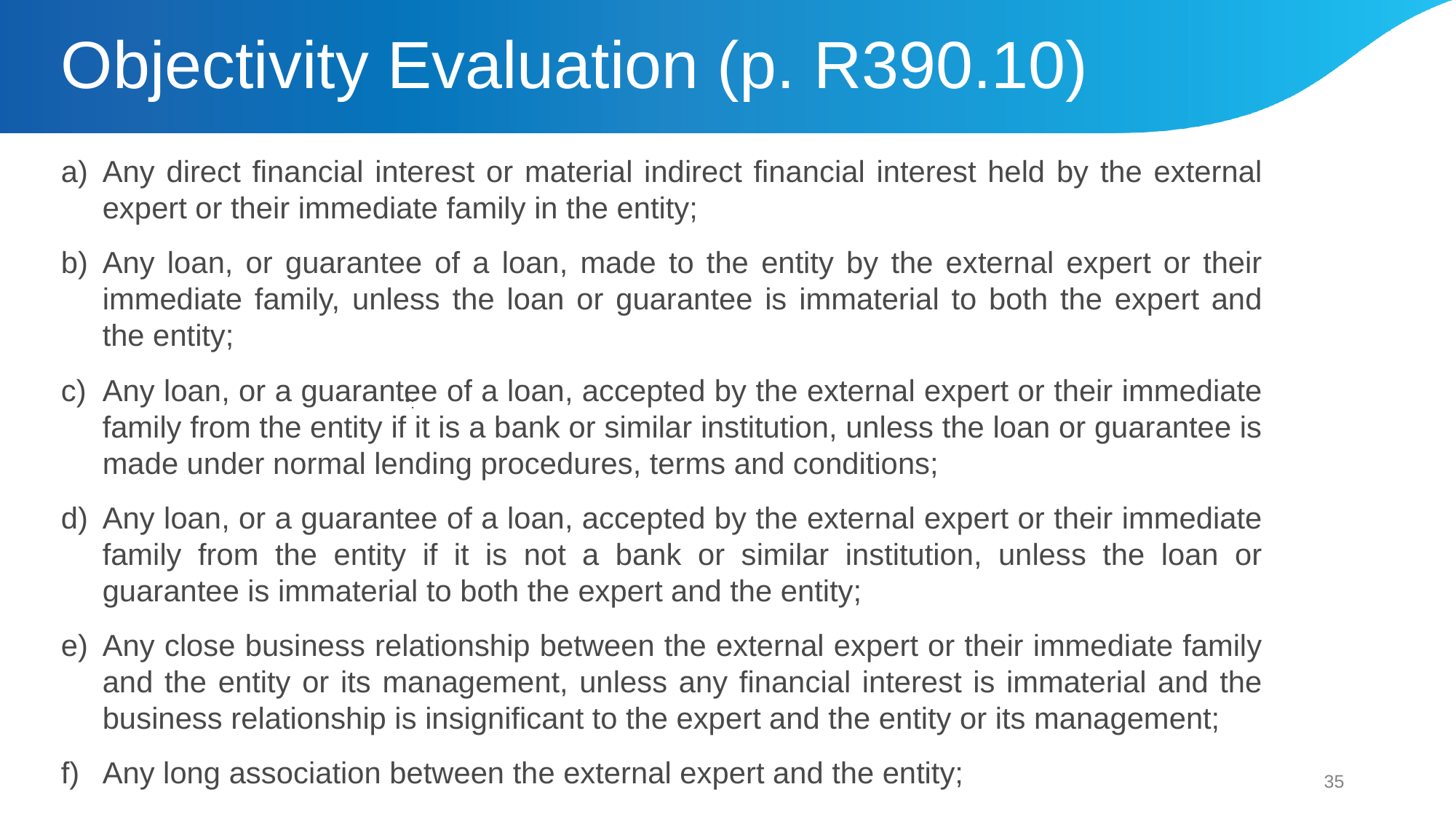

# Objectivity Evaluation (p. R390.10)
Any direct financial interest or material indirect financial interest held by the external expert or their immediate family in the entity;
Any loan, or guarantee of a loan, made to the entity by the external expert or their immediate family, unless the loan or guarantee is immaterial to both the expert and the entity;
Any loan, or a guarantee of a loan, accepted by the external expert or their immediate family from the entity if it is a bank or similar institution, unless the loan or guarantee is made under normal lending procedures, terms and conditions;
Any loan, or a guarantee of a loan, accepted by the external expert or their immediate family from the entity if it is not a bank or similar institution, unless the loan or guarantee is immaterial to both the expert and the entity;
Any close business relationship between the external expert or their immediate family and the entity or its management, unless any financial interest is immaterial and the business relationship is insignificant to the expert and the entity or its management;
Any long association between the external expert and the entity;
:
35